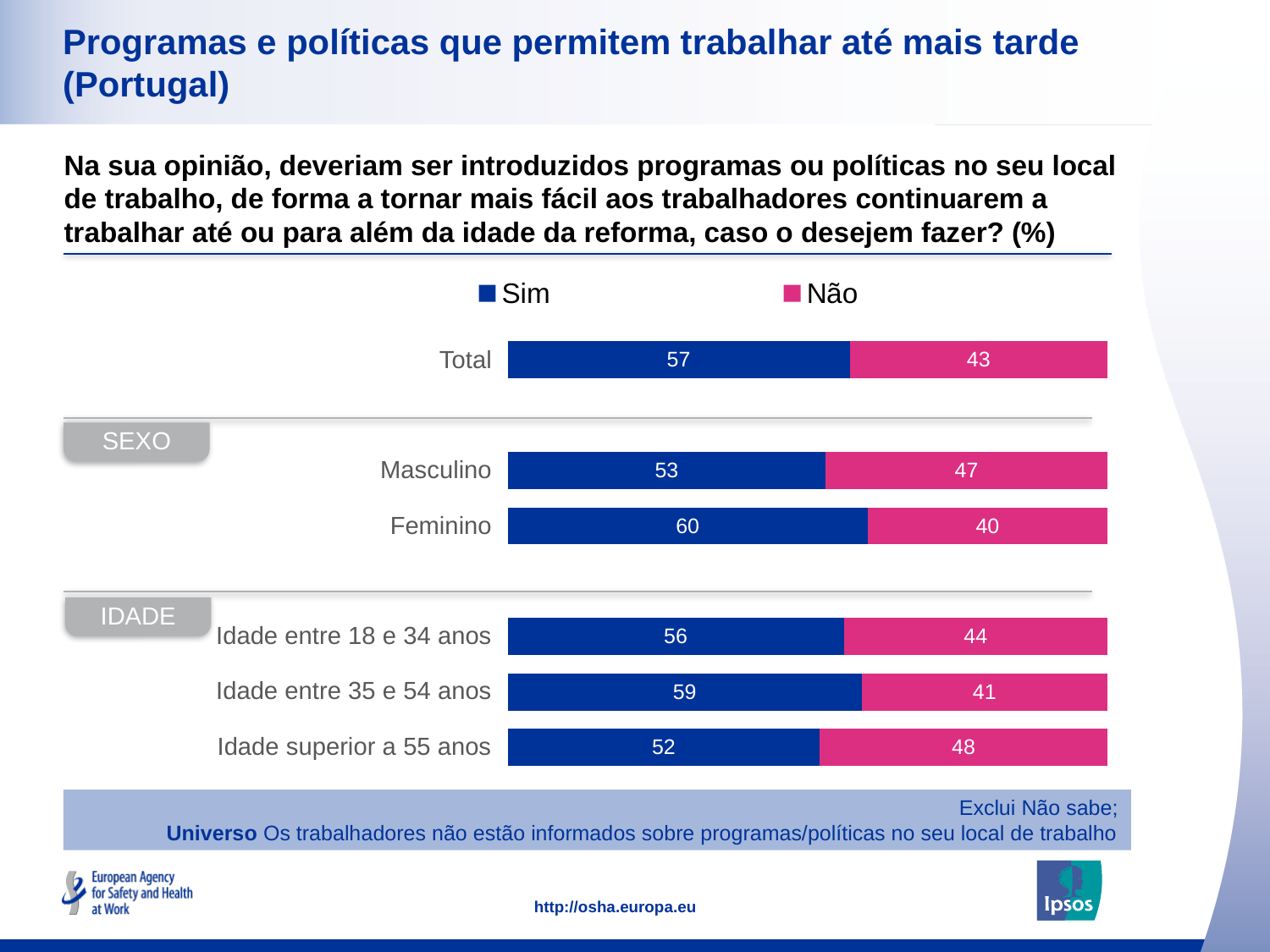

### Chart: Ipsos Ribbon Rules

| Category |  |
|---|---|
# Programas e políticas que permitem trabalhar até mais tarde (Portugal)
Na sua opinião, deveriam ser introduzidos programas ou políticas no seu local de trabalho, de forma a tornar mais fácil aos trabalhadores continuarem a trabalhar até ou para além da idade da reforma, caso o desejem fazer? (%)

### Chart

| Category | Sim | Não |
|---|---|---|
| Total | 57.0 | 43.0 |
|  | None | None |
| Masculino | 53.0 | 47.0 |
| Feminino | 60.0 | 40.0 |
|  | None | None |
| Idade entre 18 e 34 anos | 56.0 | 44.0 |
| Idade entre 35 e 54 anos | 59.0 | 41.0 |
| Idade superior a 55 anos | 52.0 | 48.0 |
| Total |
| --- |
|  |
| Masculino |
| Feminino |
|  |
| Idade entre 18 e 34 anos |
| Idade entre 35 e 54 anos |
| Idade superior a 55 anos |
SEXO
IDADE
Exclui Não sabe;
 Universo Os trabalhadores não estão informados sobre programas/políticas no seu local de trabalho